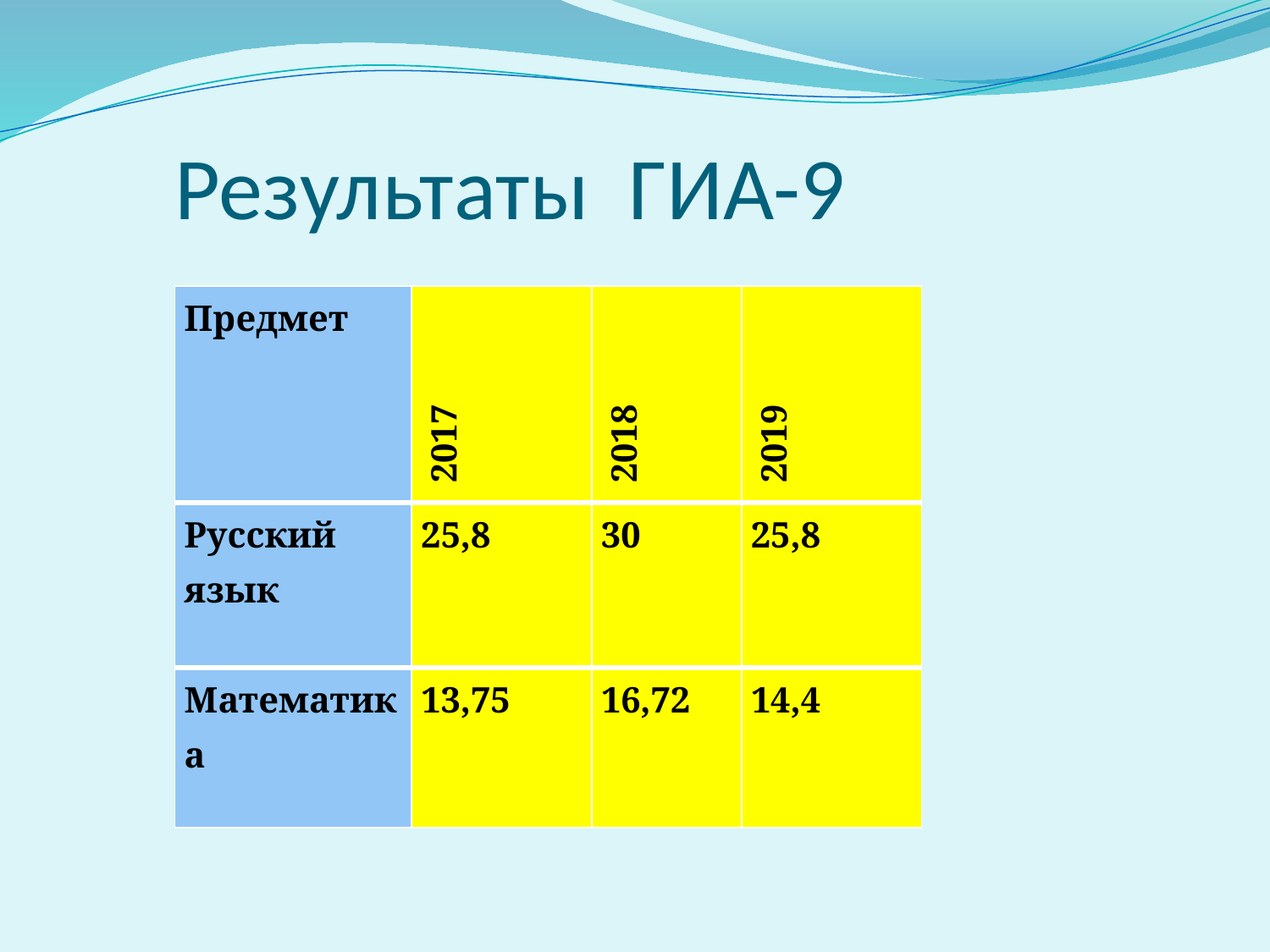

# Результаты  ГИА-9
| Предмет | 2017 | 2018 | 2019 |
| --- | --- | --- | --- |
| Русский язык | 25,8 | 30 | 25,8 |
| Математика | 13,75 | 16,72 | 14,4 |